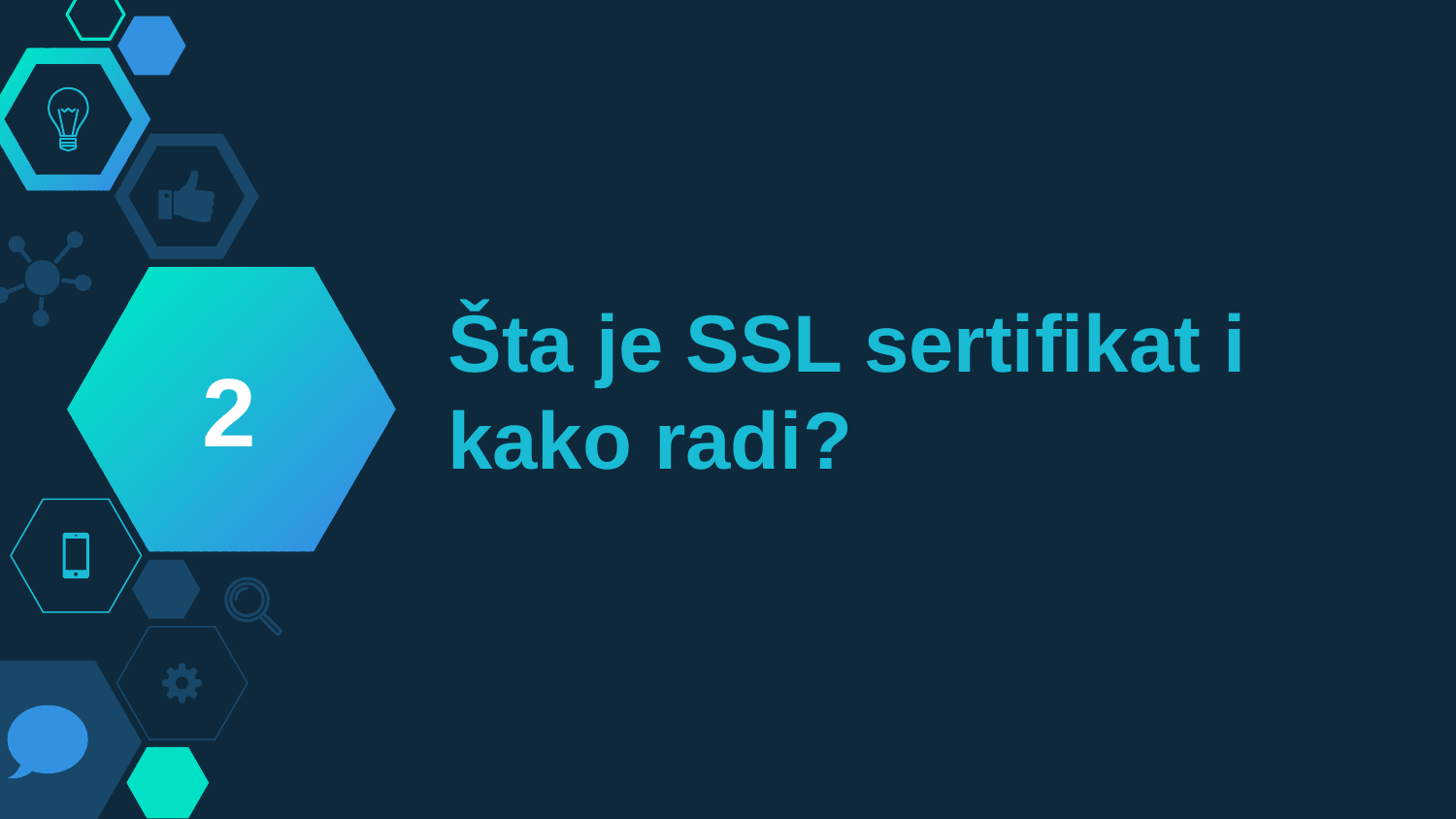

2
# Šta je SSL sertifikat i kako radi?